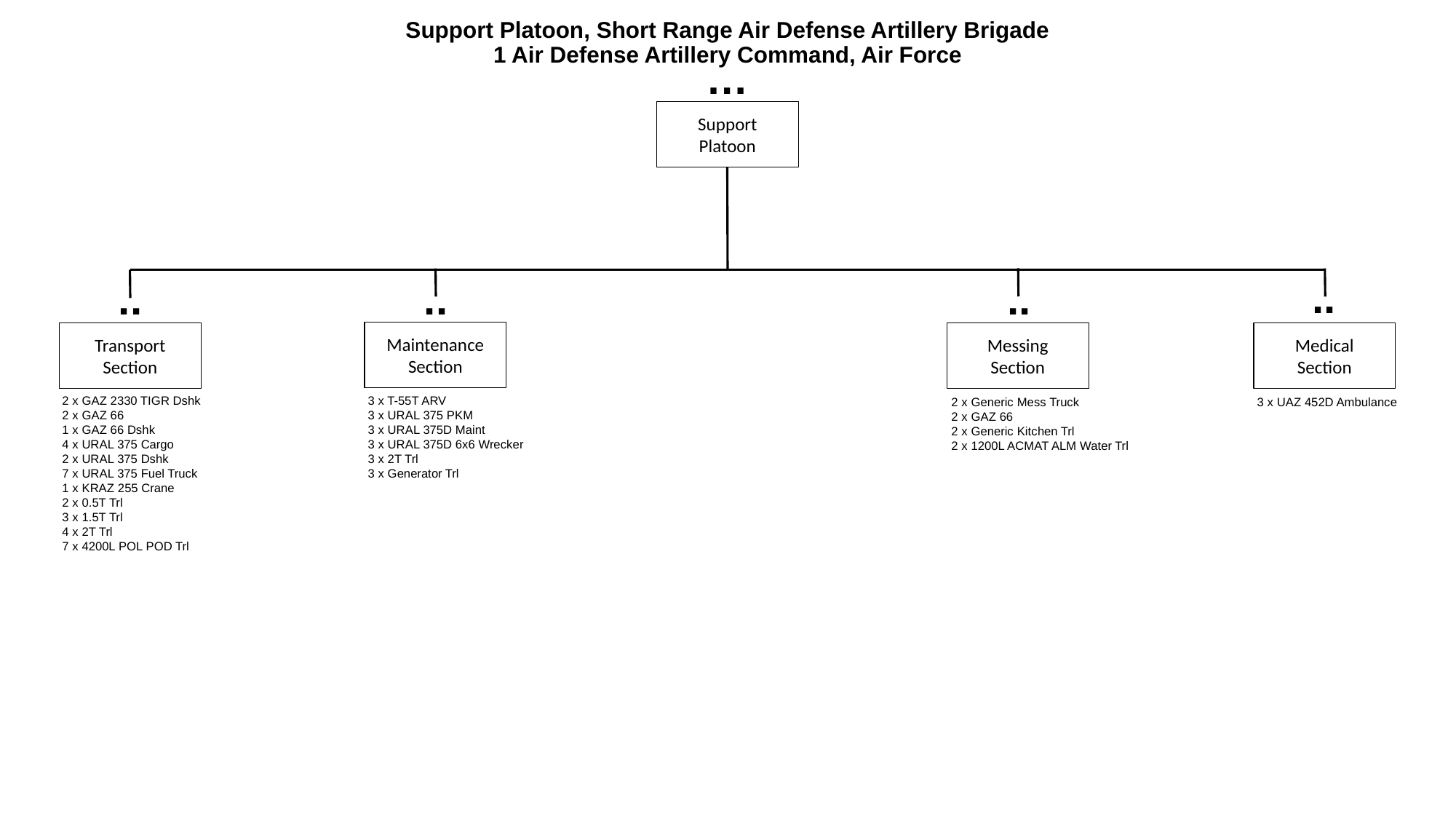

# Support Platoon, Short Range Air Defense Artillery Brigade 1 Air Defense Artillery Command, Air Force
…
Support
Platoon
..
..
..
..
Maintenance
Section
Transport
Section
Messing
Section
Medical
Section
2 x GAZ 2330 TIGR Dshk
2 x GAZ 66
1 x GAZ 66 Dshk
4 x URAL 375 Cargo
2 x URAL 375 Dshk
7 x URAL 375 Fuel Truck
1 x KRAZ 255 Crane
2 x 0.5T Trl
3 x 1.5T Trl
4 x 2T Trl
7 x 4200L POL POD Trl
3 x T-55T ARV
3 x URAL 375 PKM
3 x URAL 375D Maint
3 x URAL 375D 6x6 Wrecker
3 x 2T Trl
3 x Generator Trl
2 x Generic Mess Truck
2 x GAZ 66
2 x Generic Kitchen Trl
2 x 1200L ACMAT ALM Water Trl
3 x UAZ 452D Ambulance